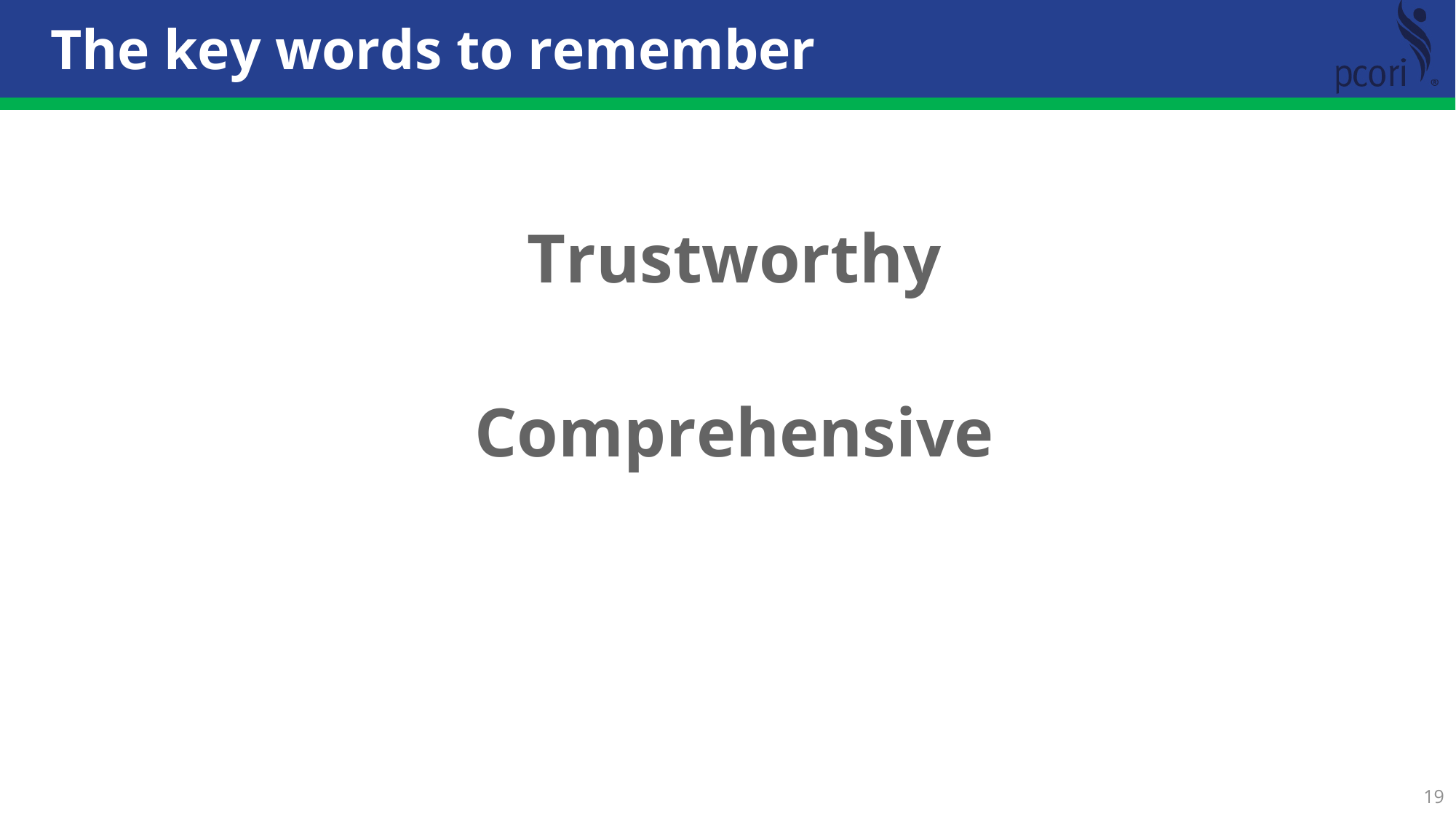

The key words to remember
Trustworthy

Comprehensive
19